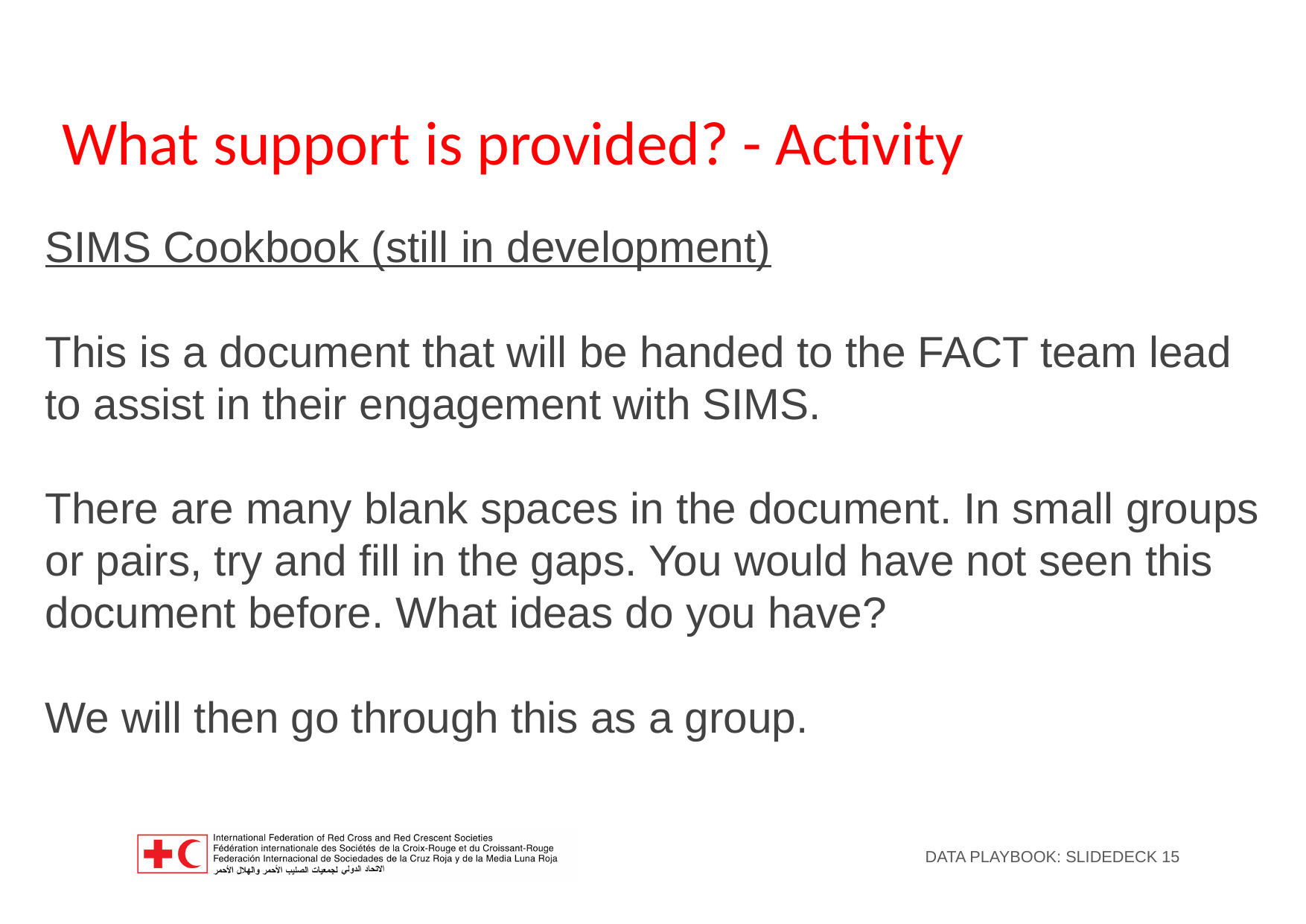

# What support is provided? - Activity
SIMS Cookbook (still in development)

This is a document that will be handed to the FACT team lead to assist in their engagement with SIMS.

There are many blank spaces in the document. In small groups or pairs, try and fill in the gaps. You would have not seen this document before. What ideas do you have?

We will then go through this as a group.